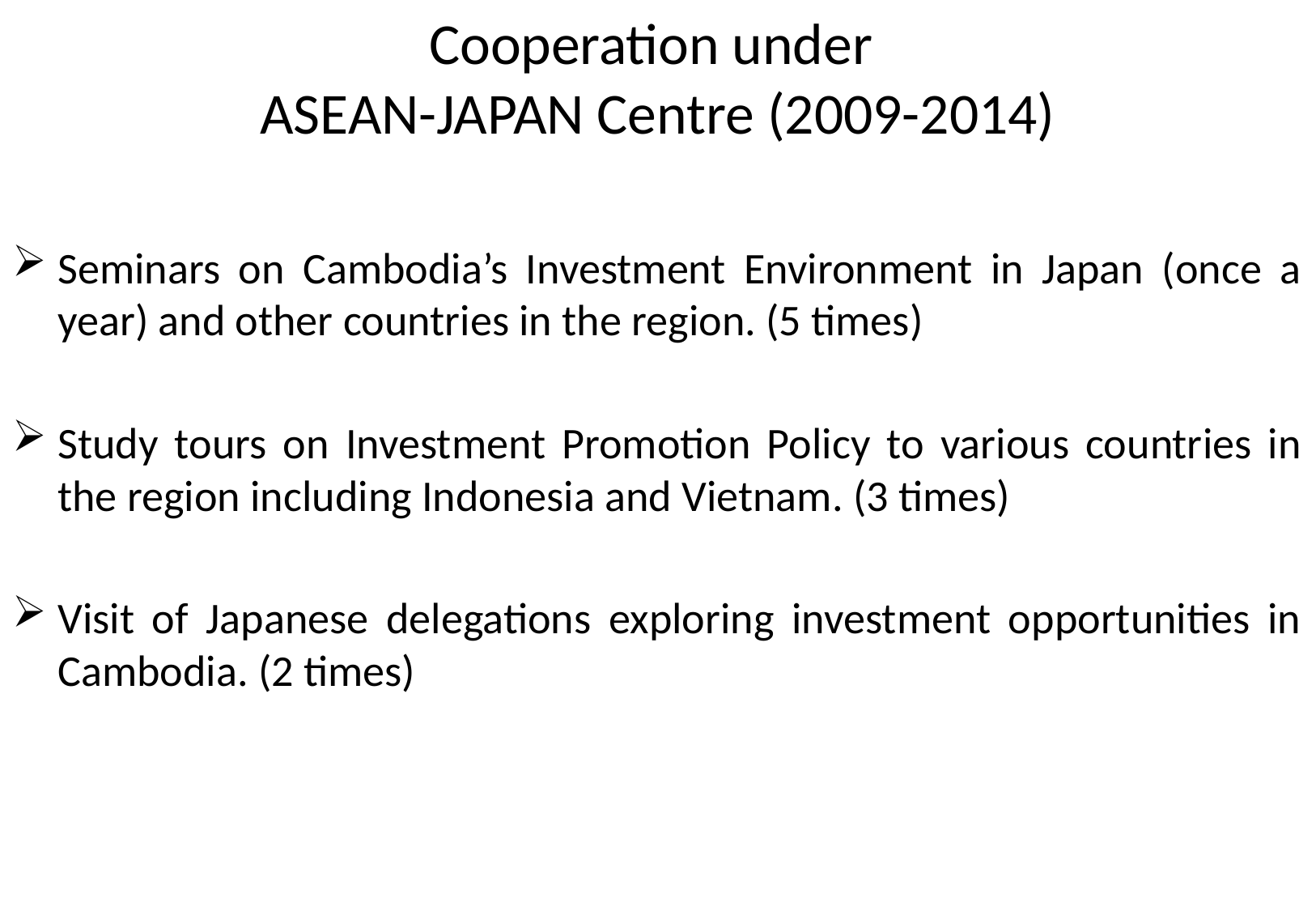

# Cooperation under ASEAN-JAPAN Centre (2009-2014)

Seminars on Cambodia’s Investment Environment in Japan (once a year) and other countries in the region. (5 times)

Study tours on Investment Promotion Policy to various countries in the region including Indonesia and Vietnam. (3 times)

Visit of Japanese delegations exploring investment opportunities in Cambodia. (2 times)